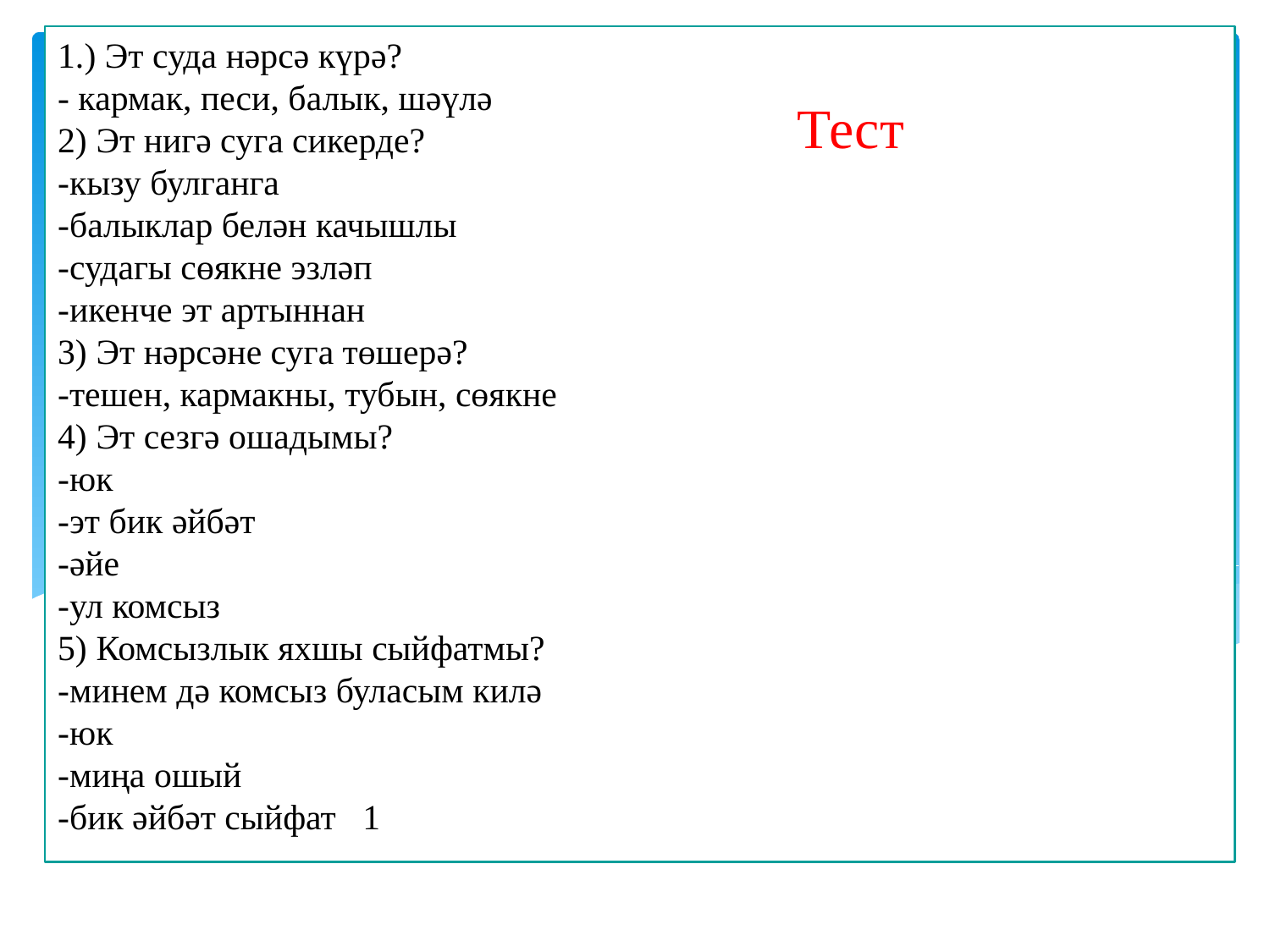

# 1.) Эт суда нәрсә күрә? - кармак, песи, балык, шәүлә 2) Эт нигә суга сикерде? -кызу булганга -балыклар белән качышлы -судагы сөякне эзләп -икенче эт артыннан 3) Эт нәрсәне суга төшерә? -тешен, кармакны, тубын, сөякне 4) Эт сезгә ошадымы? -юк -эт бик әйбәт -әйе -ул комсыз 5) Комсызлык яхшы сыйфатмы? -минем дә комсыз буласым килә -юк -миңа ошый -бик әйбәт сыйфат   1
Тест